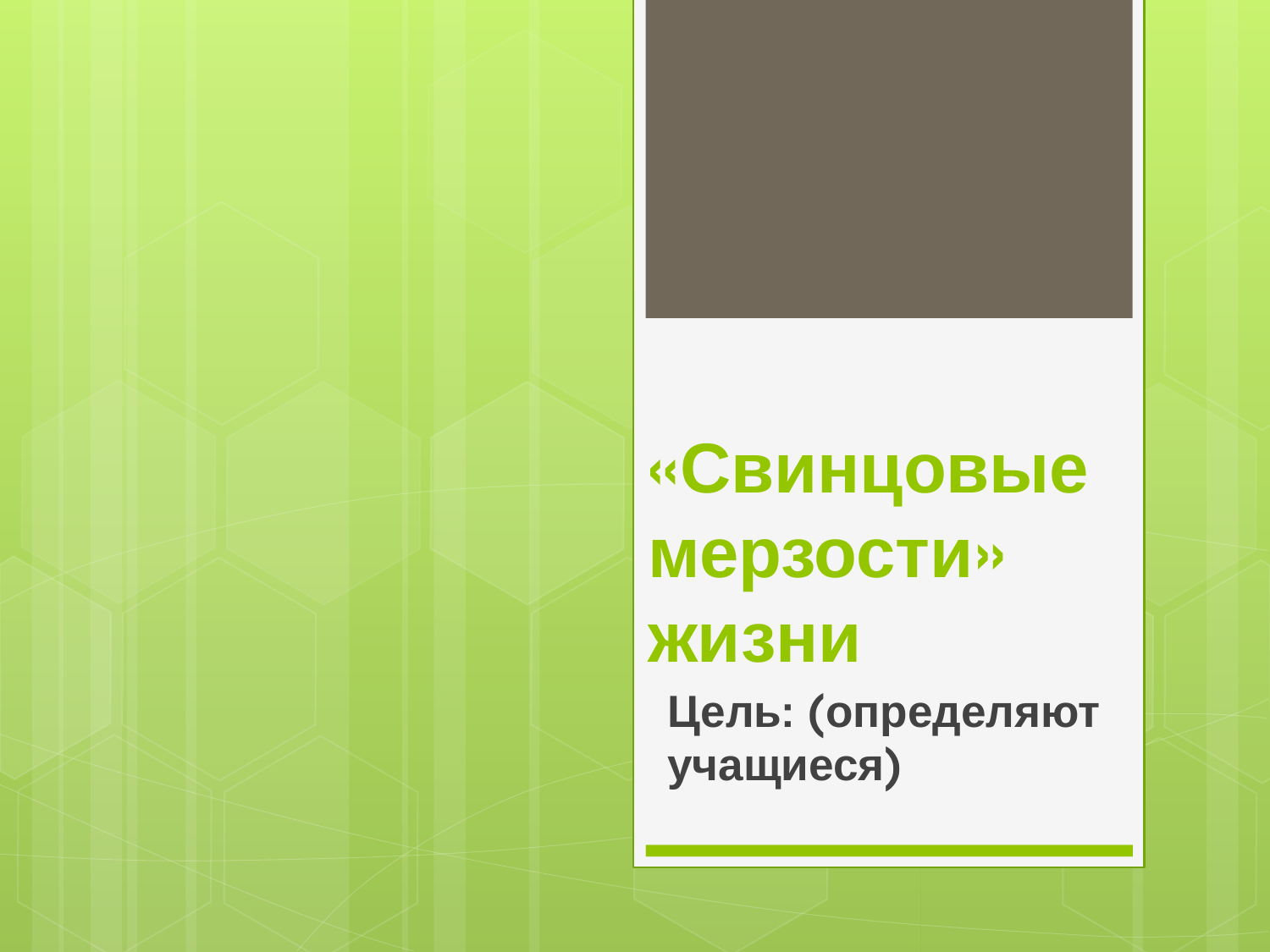

# «Свинцовые мерзости» жизни
Цель: (определяют учащиеся)